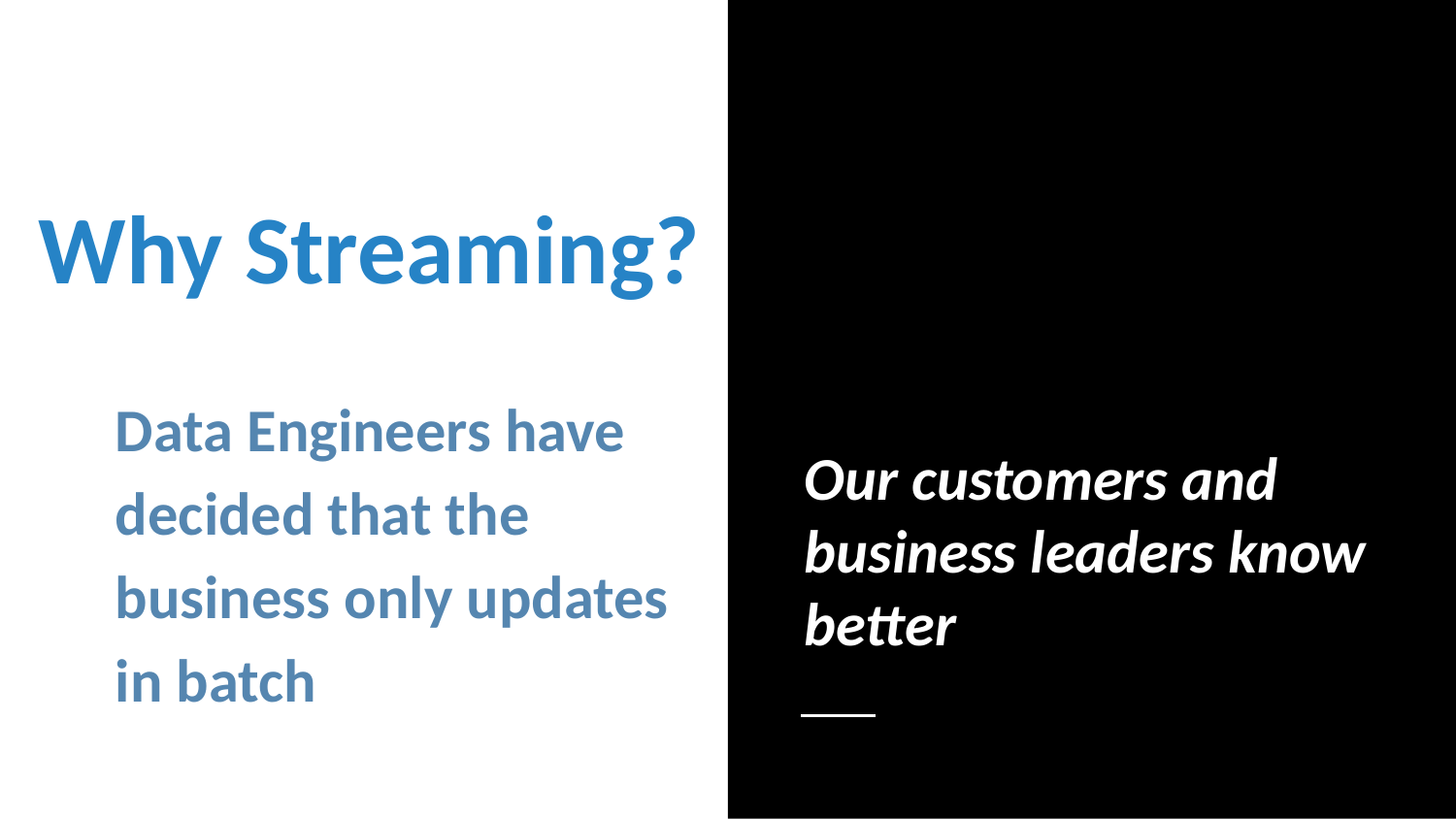

Our customers and business leaders know better
# Why Streaming?
Data Engineers have decided that the business only updates in batch